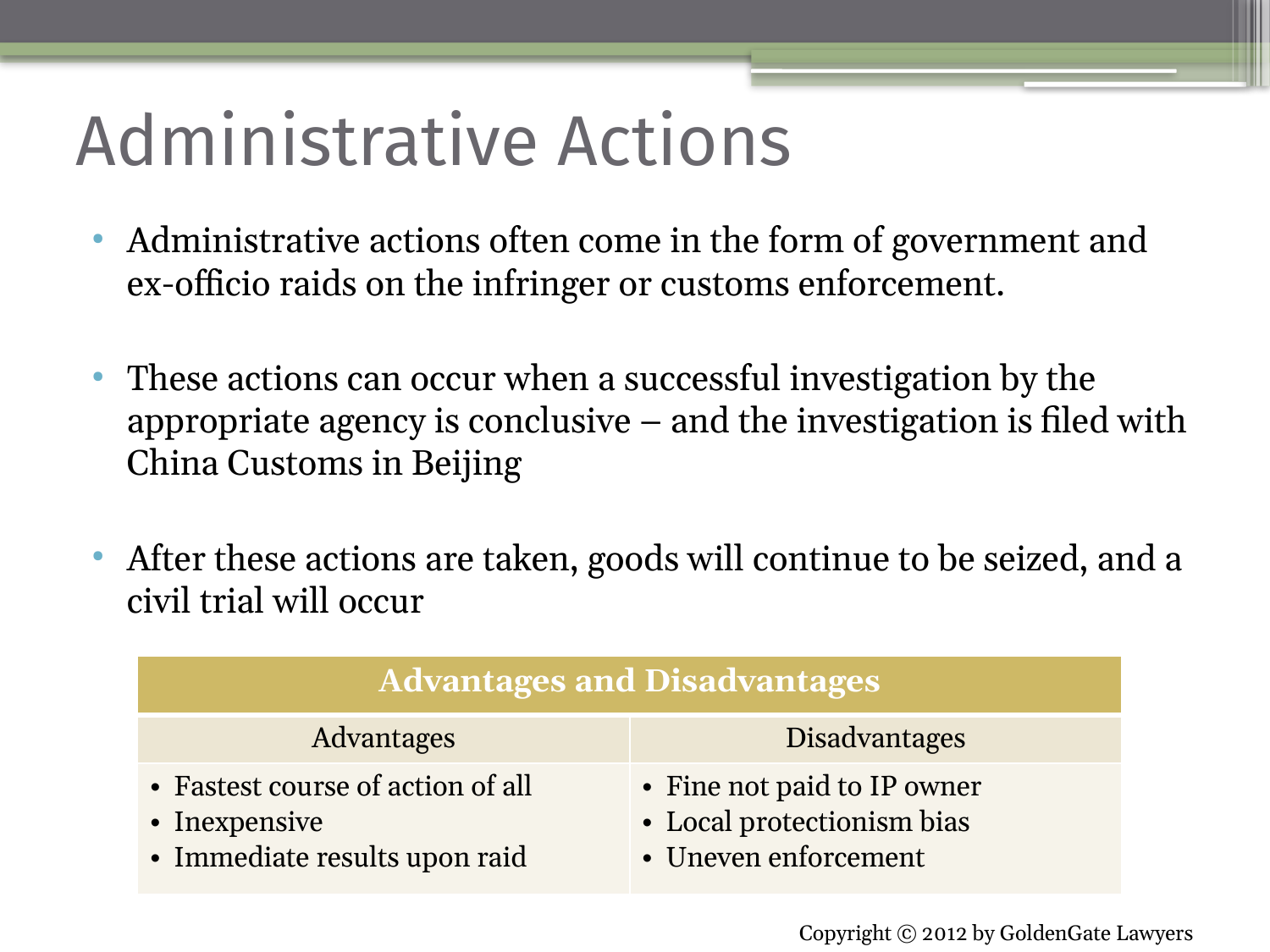

# Administrative Actions
Administrative actions often come in the form of government and ex-officio raids on the infringer or customs enforcement.

These actions can occur when a successful investigation by the appropriate agency is conclusive – and the investigation is filed with China Customs in Beijing

After these actions are taken, goods will continue to be seized, and a civil trial will occur
| Advantages and Disadvantages |  |
| --- | --- |
| Advantages | Disadvantages |
| Fastest course of action of all Inexpensive Immediate results upon raid | Fine not paid to IP owner Local protectionism bias Uneven enforcement |
Copyright © 2012 by GoldenGate Lawyers